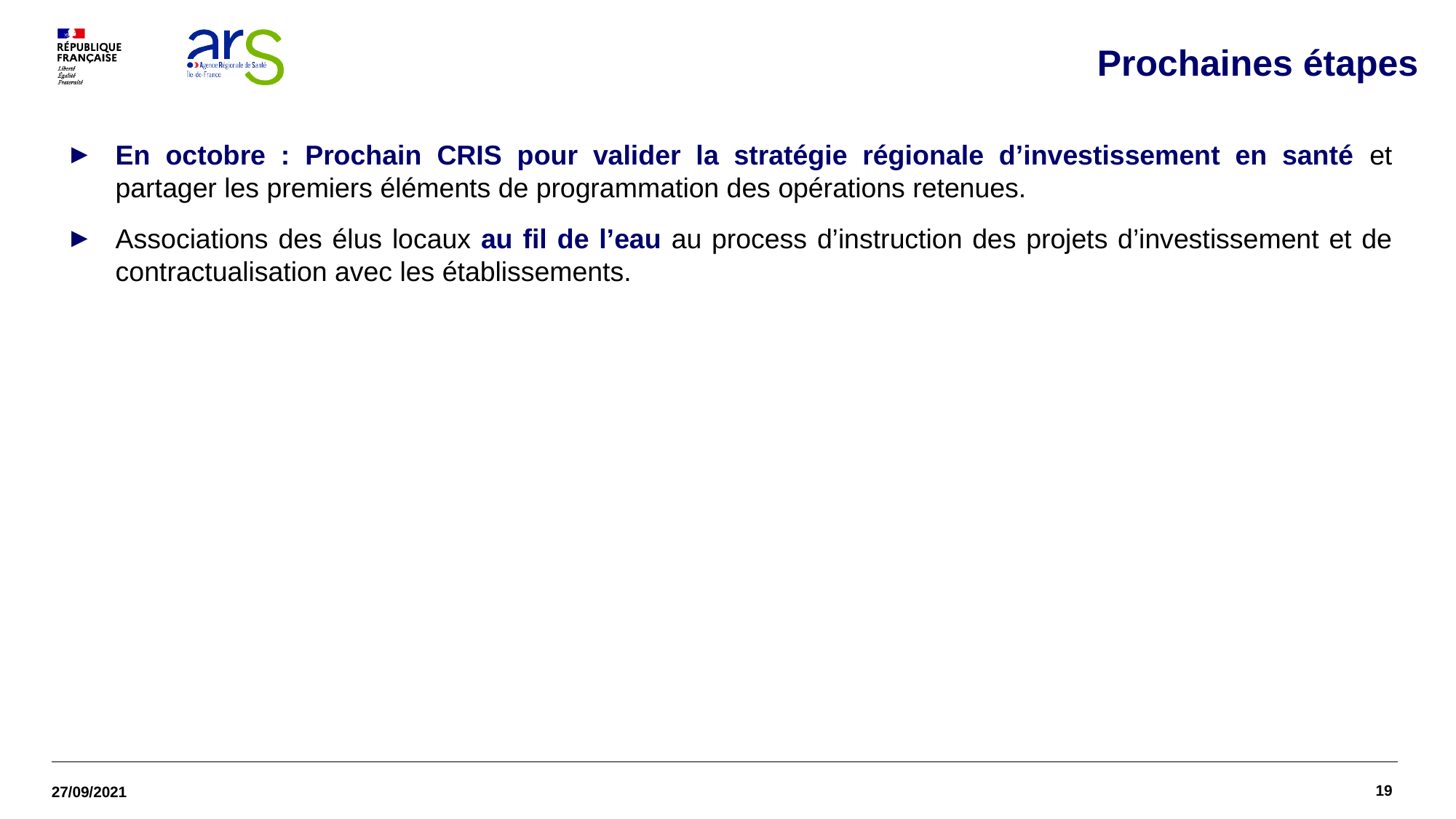

Prochaines étapes
En octobre : Prochain CRIS pour valider la stratégie régionale d’investissement en santé et partager les premiers éléments de programmation des opérations retenues.
Associations des élus locaux au fil de l’eau au process d’instruction des projets d’investissement et de contractualisation avec les établissements.

19
27/09/2021